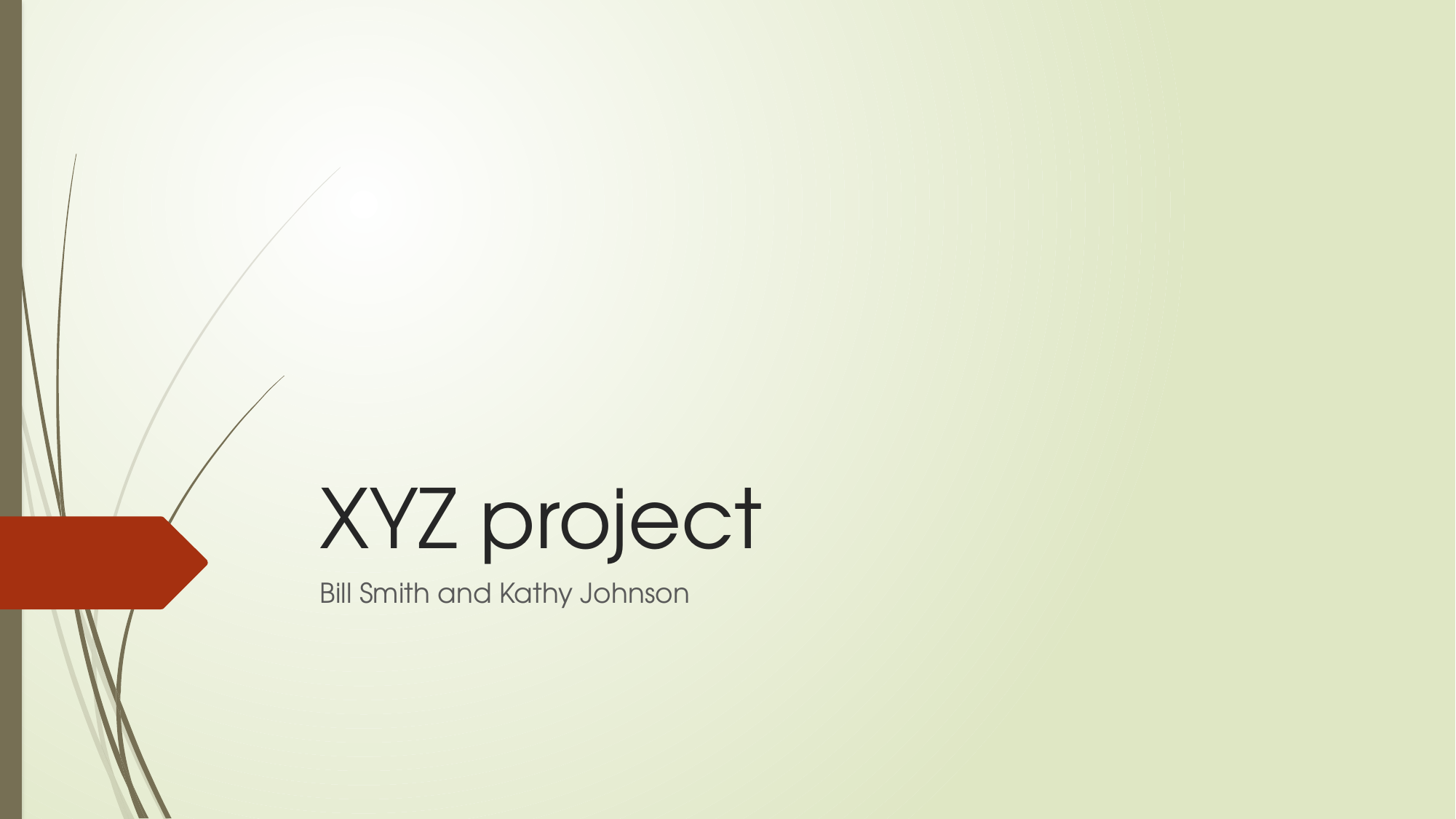

# XYZ project
Bill Smith and Kathy Johnson